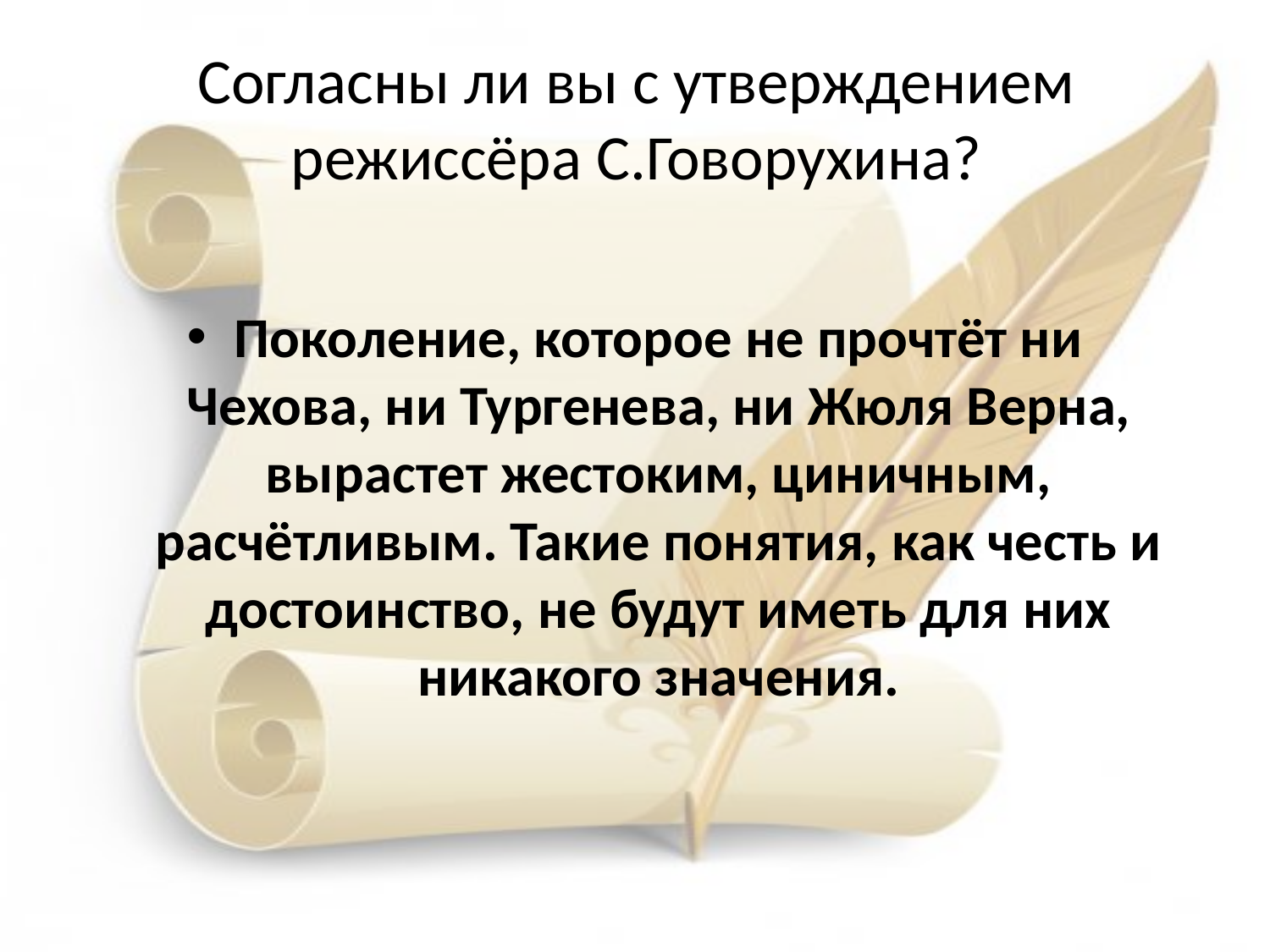

# Согласны ли вы с утверждением режиссёра С.Говорухина?

Поколение, которое не прочтёт ни
Чехова, ни Тургенева, ни Жюля Верна, вырастет жестоким, циничным, расчётливым. Такие понятия, как честь и достоинство, не будут иметь для них никакого значения.